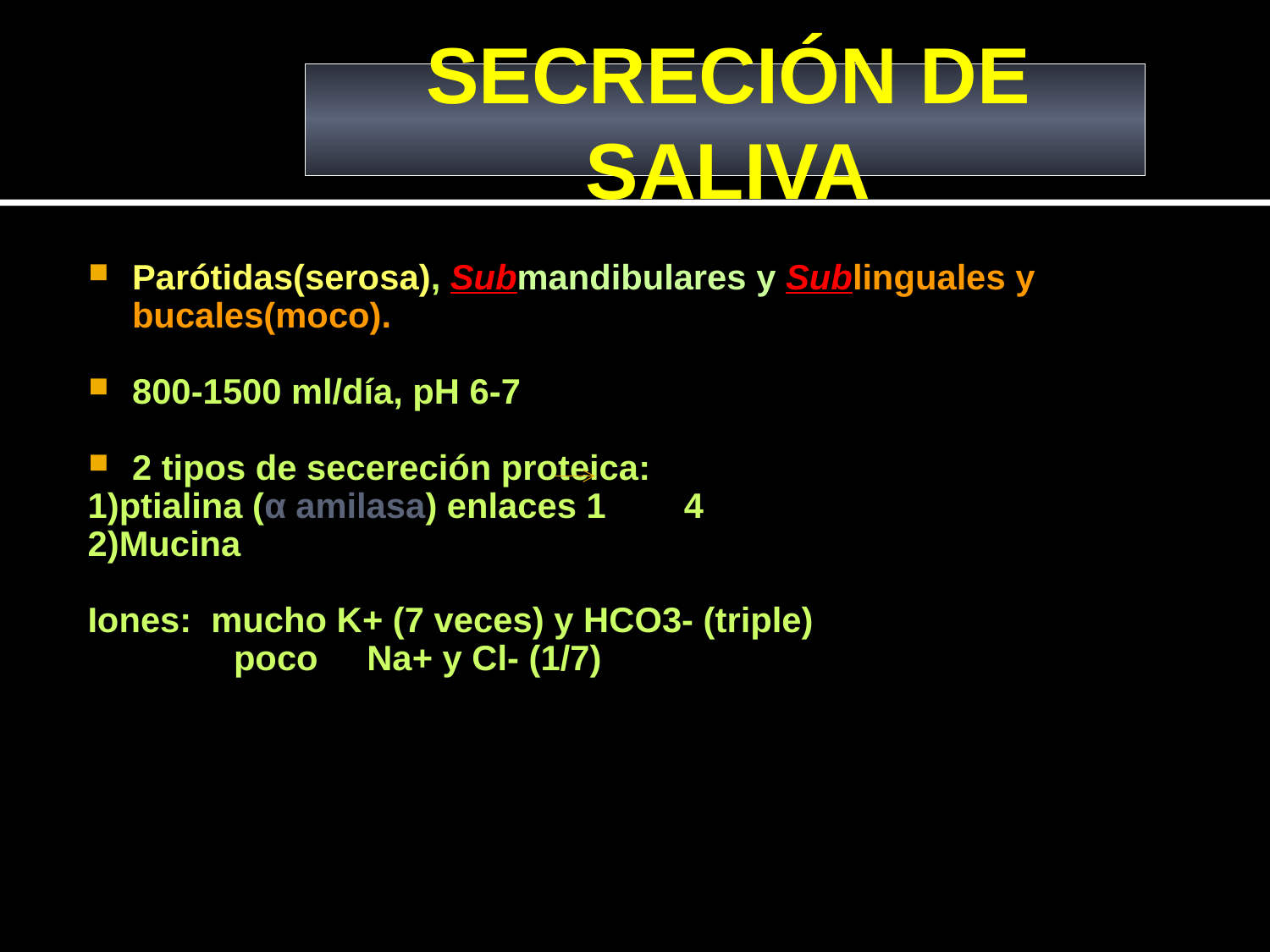

# SECRECIÓN DE SALIVA
Parótidas(serosa), Submandibulares y Sublinguales y bucales(moco).

800-1500 ml/día, pH 6-7

2 tipos de secereción proteica:
1)ptialina (α amilasa) enlaces 1        4
2)Mucina

Iones:  mucho K+ (7 veces) y HCO3- (triple)
               poco     Na+ y Cl- (1/7)